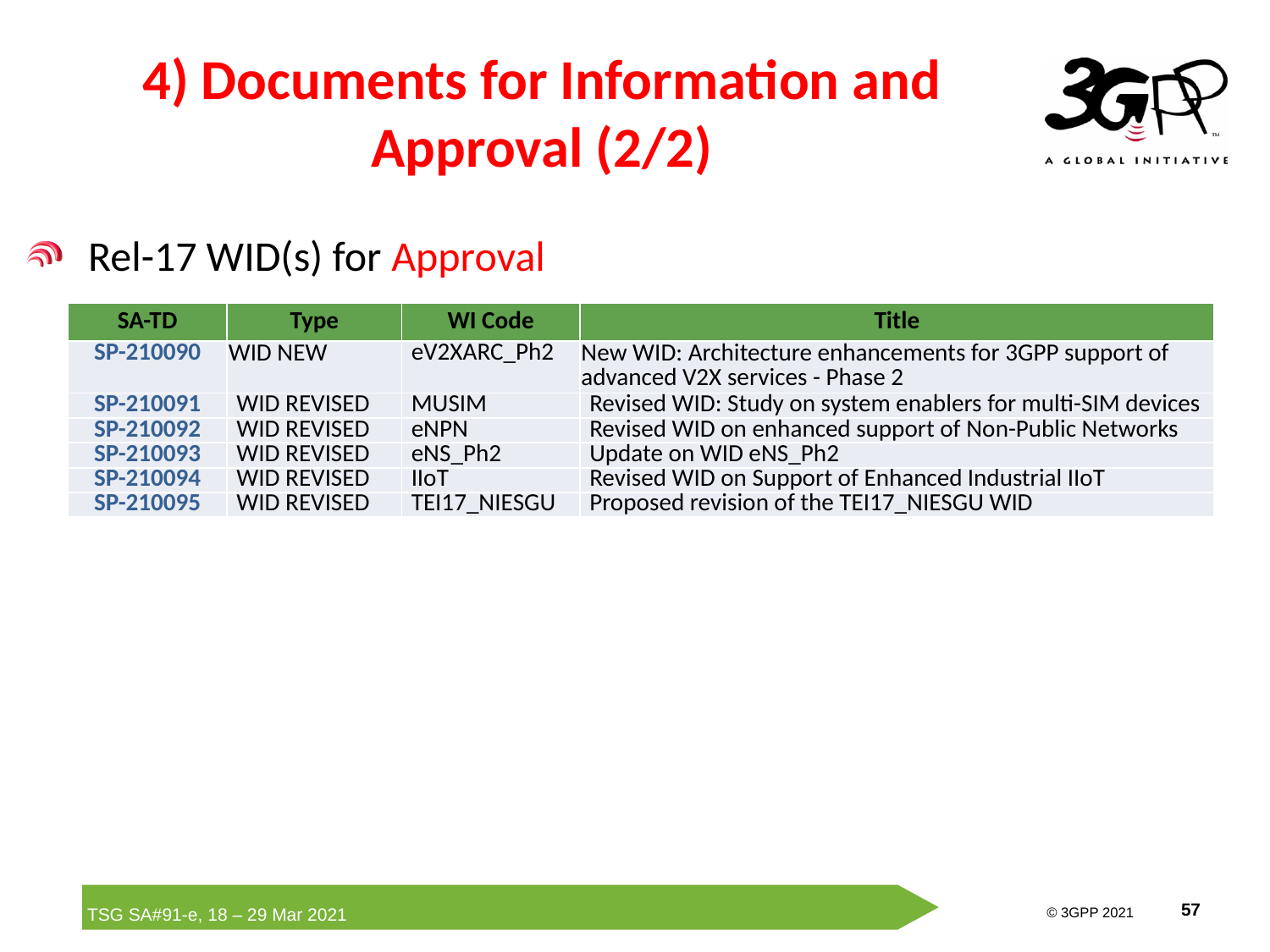

# 4) Documents for Information and Approval (2/2)
Rel-17 WID(s) for Approval

| SA-TD | Type | WI Code | Title |
| --- | --- | --- | --- |
| SP-210090 | WID NEW | eV2XARC\_Ph2 | New WID: Architecture enhancements for 3GPP support of advanced V2X services - Phase 2 |
| SP-210091 | WID REVISED | MUSIM | Revised WID: Study on system enablers for multi-SIM devices |
| SP-210092 | WID REVISED | eNPN | Revised WID on enhanced support of Non-Public Networks |
| SP-210093 | WID REVISED | eNS\_Ph2 | Update on WID eNS\_Ph2 |
| SP-210094 | WID REVISED | IIoT | Revised WID on Support of Enhanced Industrial IIoT |
| SP-210095 | WID REVISED | TEI17\_NIESGU | Proposed revision of the TEI17\_NIESGU WID |